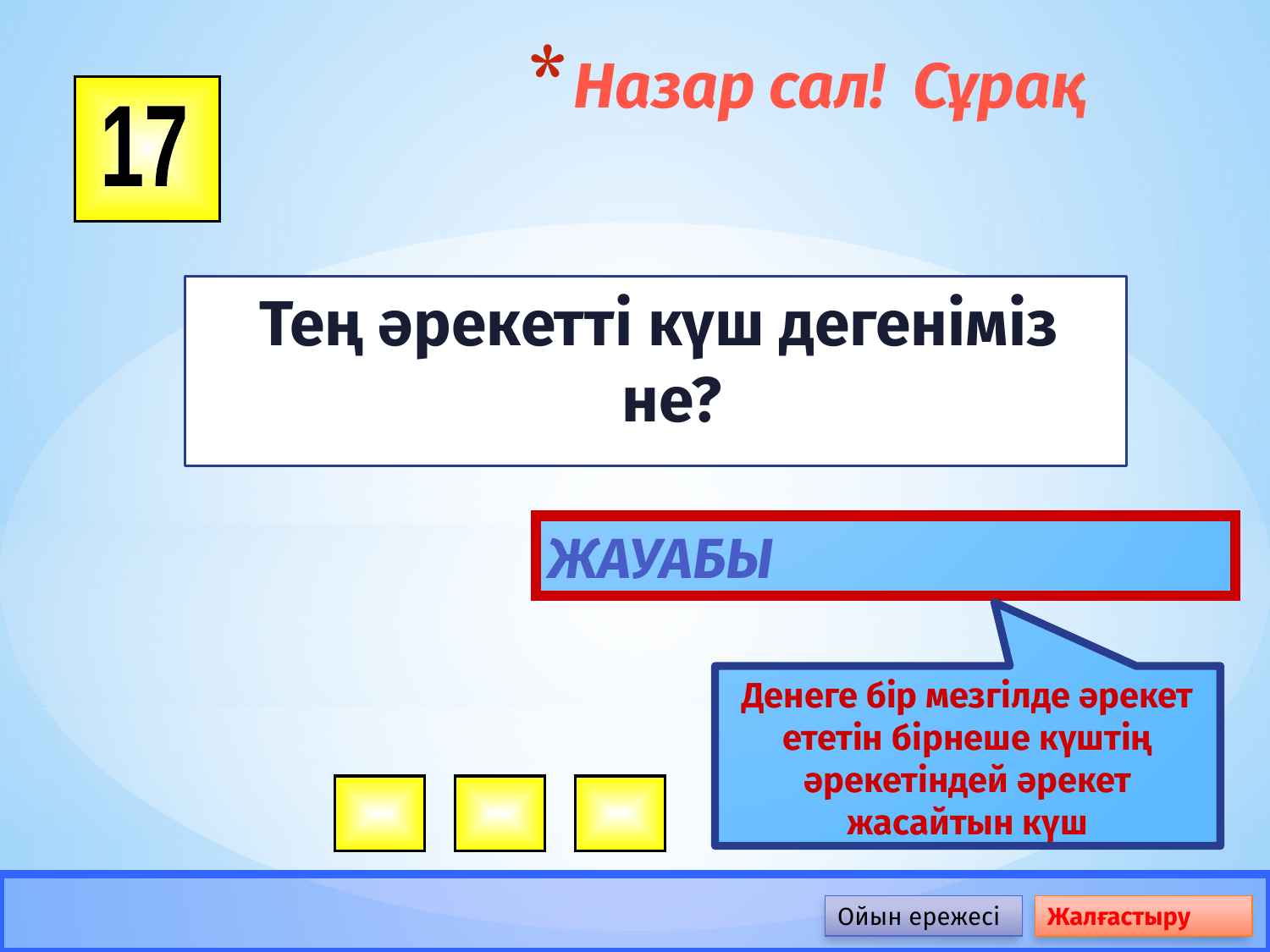

# Назар сал!  Сұрақ

17
Тең әрекетті күш дегеніміз не?

Жауабы
Денеге бір мезгілде әрекет ететін бірнеше күштің әрекетіндей әрекет жасайтын күш

Ойын ережесі
Жалғастыру